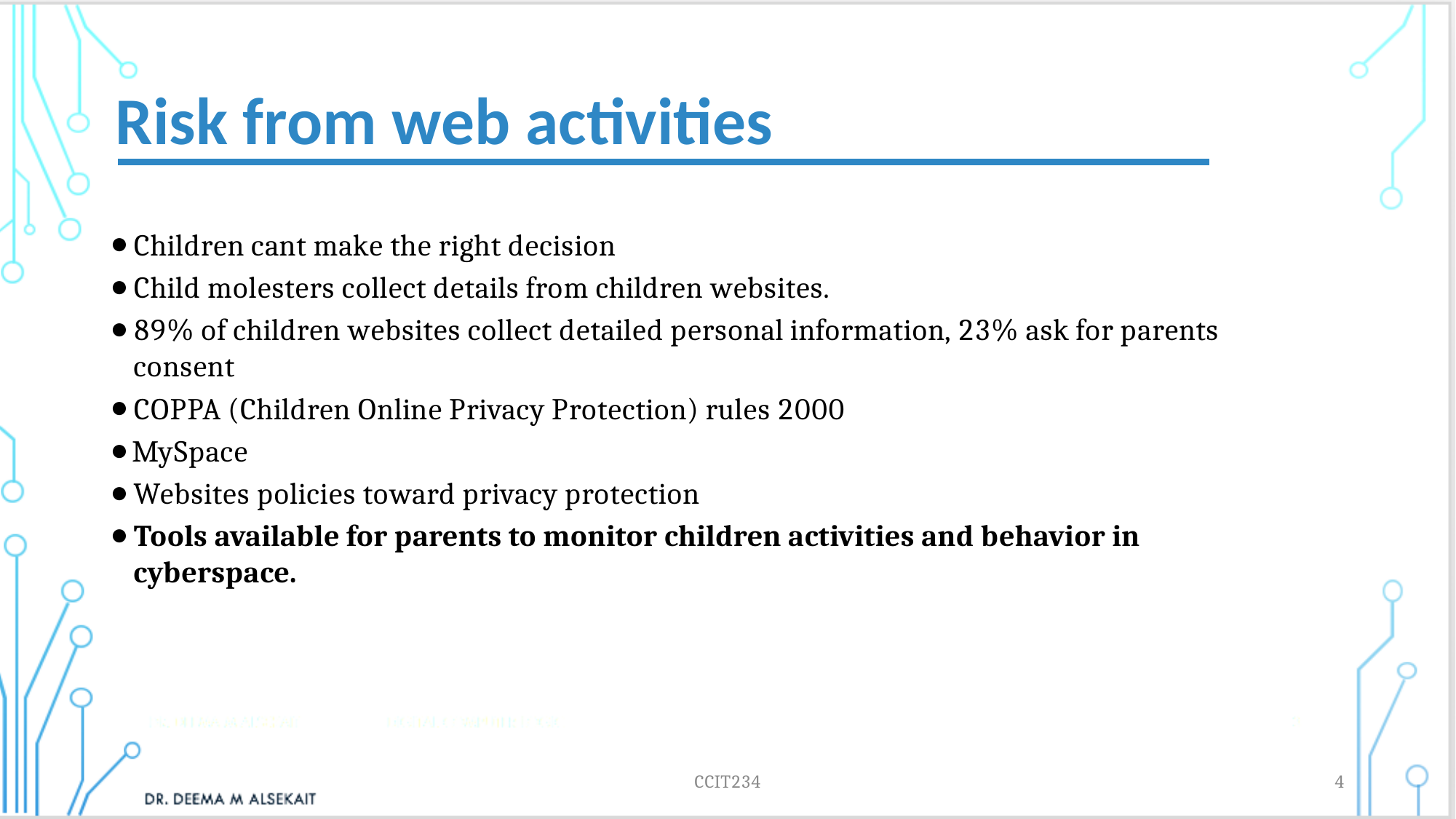

Risk from web activities
Children cant make the right decision
Child molesters collect details from children websites.
89% of children websites collect detailed personal information, 23% ask for parents consent
COPPA (Children Online Privacy Protection) rules 2000
MySpace
Websites policies toward privacy protection
Tools available for parents to monitor children activities and behavior in cyberspace.
CCIT234
4